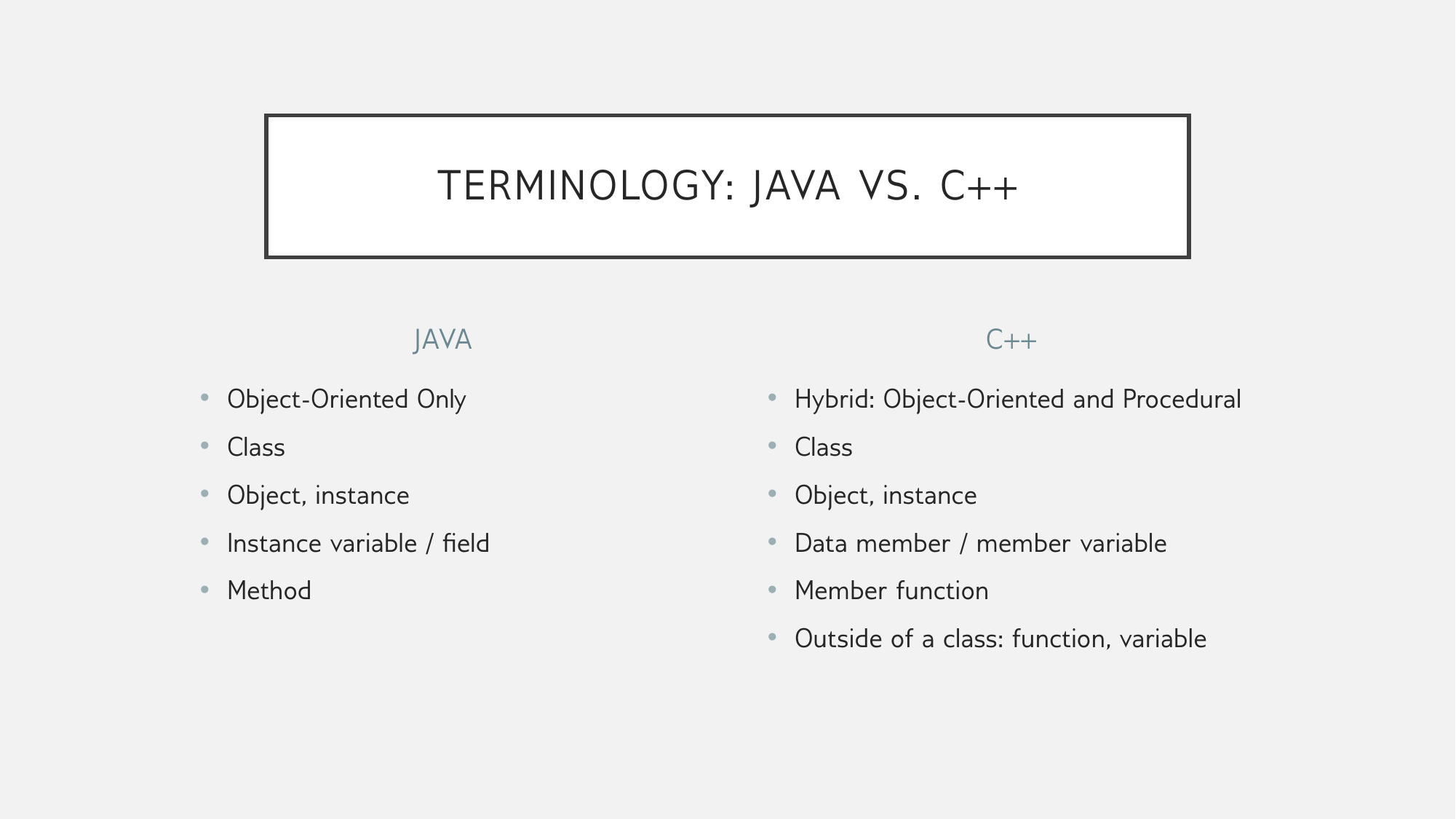

# Terminology: Java vs. C++
Java
C++
Object-Oriented Only
Class
Object, instance
Instance variable / field
Method
Hybrid: Object-Oriented and Procedural
Class
Object, instance
Data member / member variable
Member function
Outside of a class: function, variable